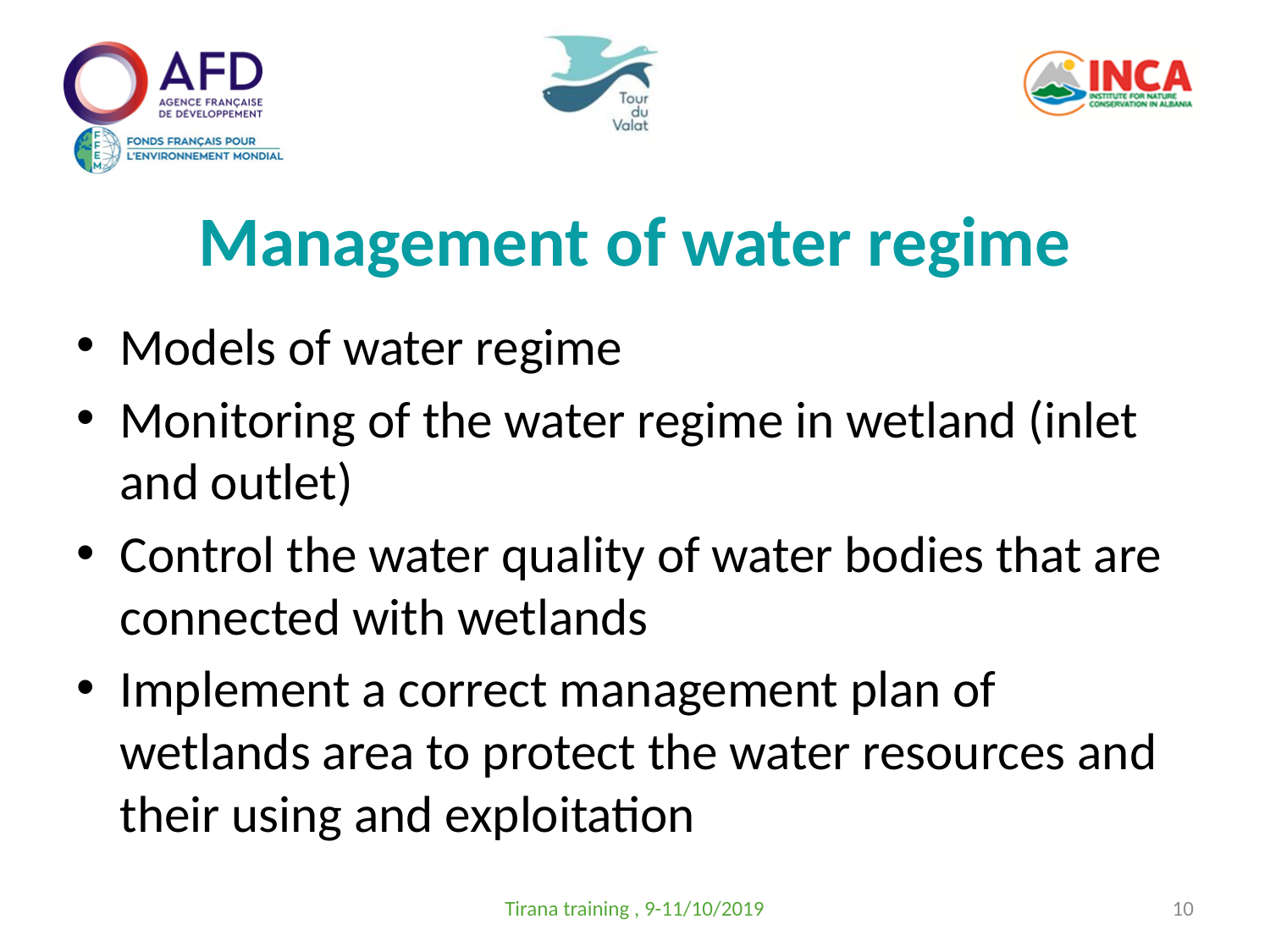

# Management of water regime
Models of water regime
Monitoring of the water regime in wetland (inlet and outlet)
Control the water quality of water bodies that are connected with wetlands
Implement a correct management plan of wetlands area to protect the water resources and their using and exploitation
Tirana training , 9-11/10/2019
10